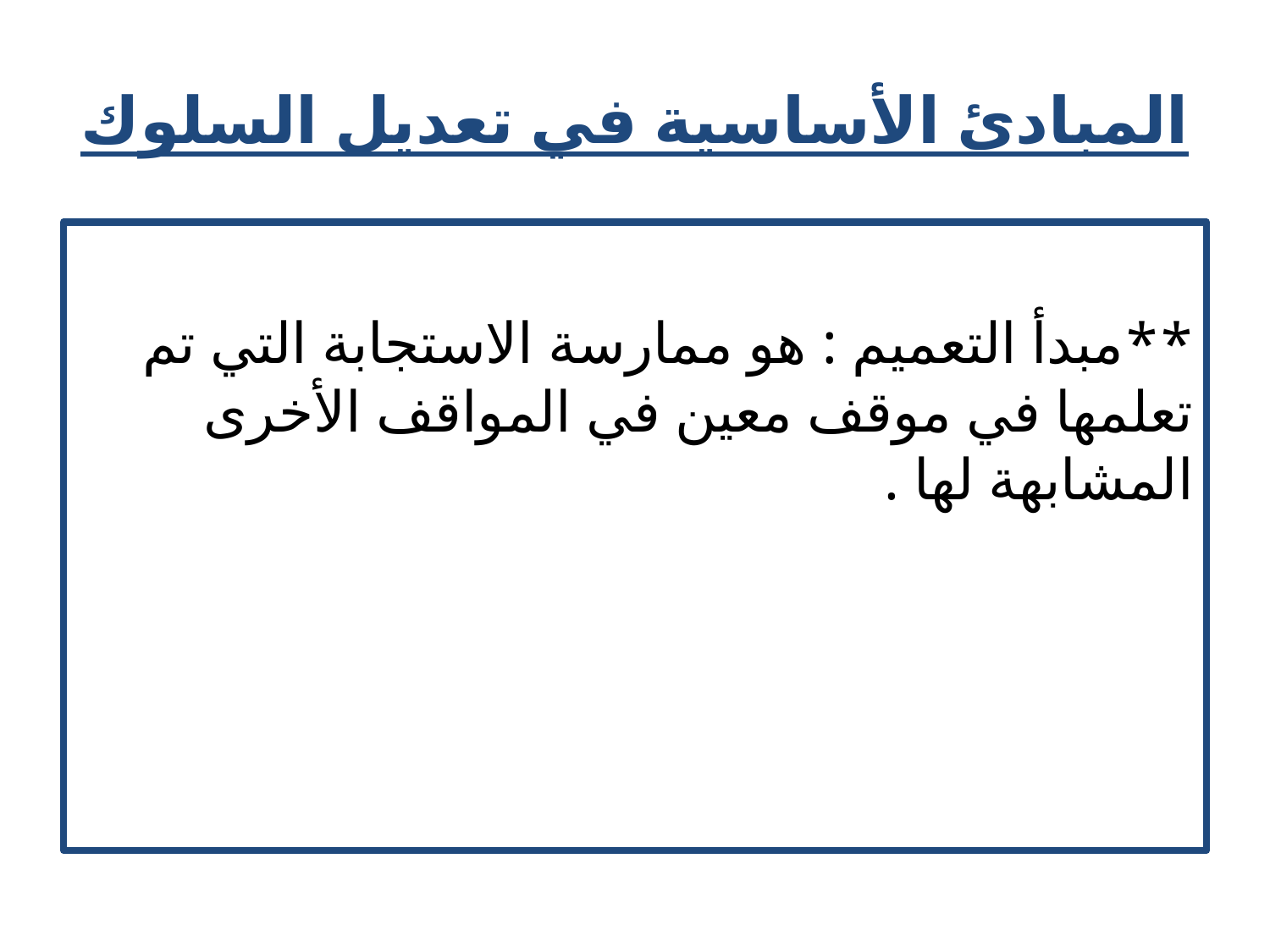

# المبادئ الأساسية في تعديل السلوك

**مبدأ التعميم : هو ممارسة الاستجابة التي تم تعلمها في موقف معين في المواقف الأخرى المشابهة لها .